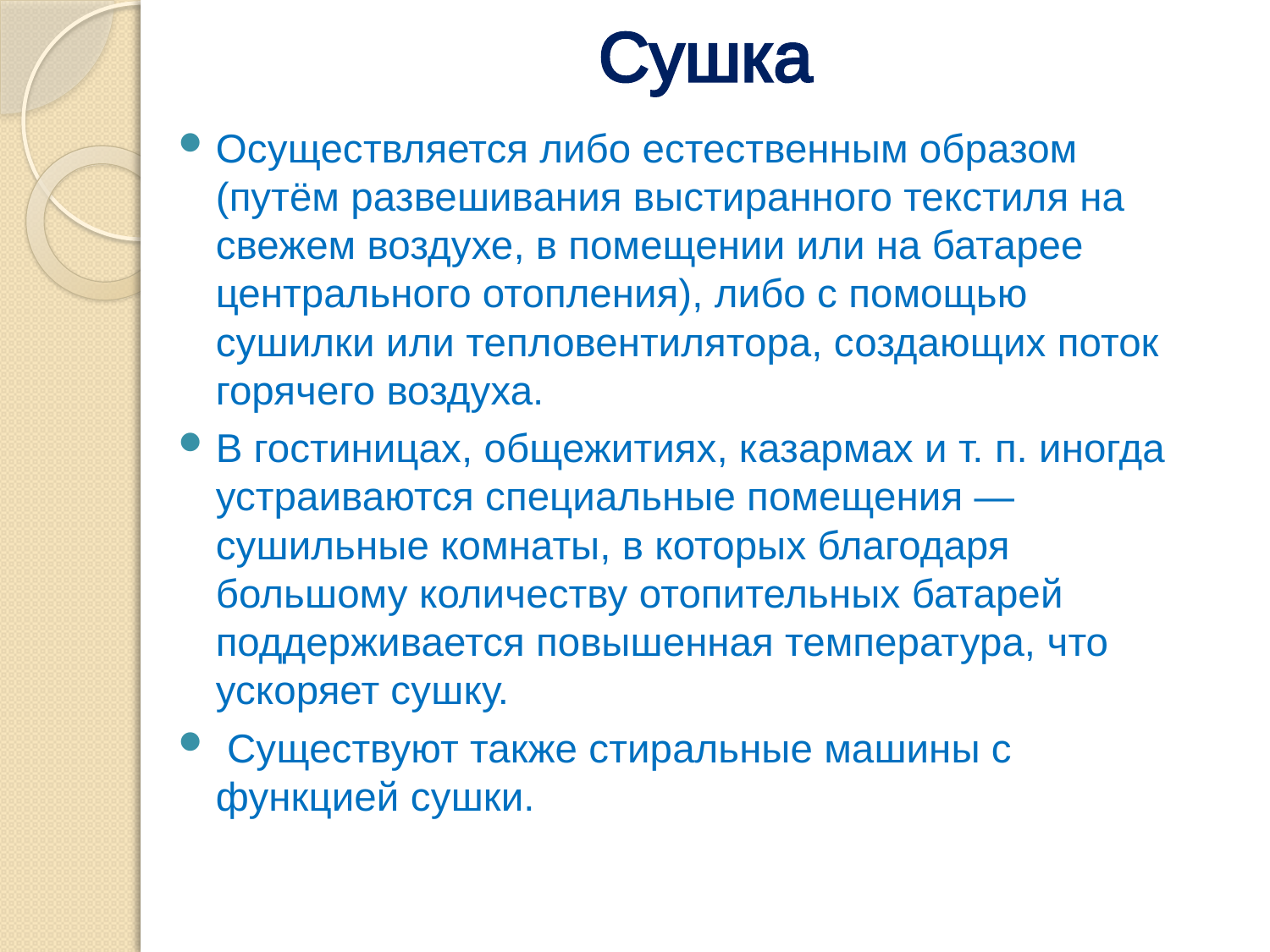

# Сушка
Осуществляется либо естественным образом (путём развешивания выстиранного текстиля на свежем воздухе, в помещении или на батарее центрального отопления), либо с помощью сушилки или тепловентилятора, создающих поток горячего воздуха.
В гостиницах, общежитиях, казармах и т. п. иногда устраиваются специальные помещения — сушильные комнаты, в которых благодаря большому количеству отопительных батарей поддерживается повышенная температура, что ускоряет сушку.
 Существуют также стиральные машины с функцией сушки.